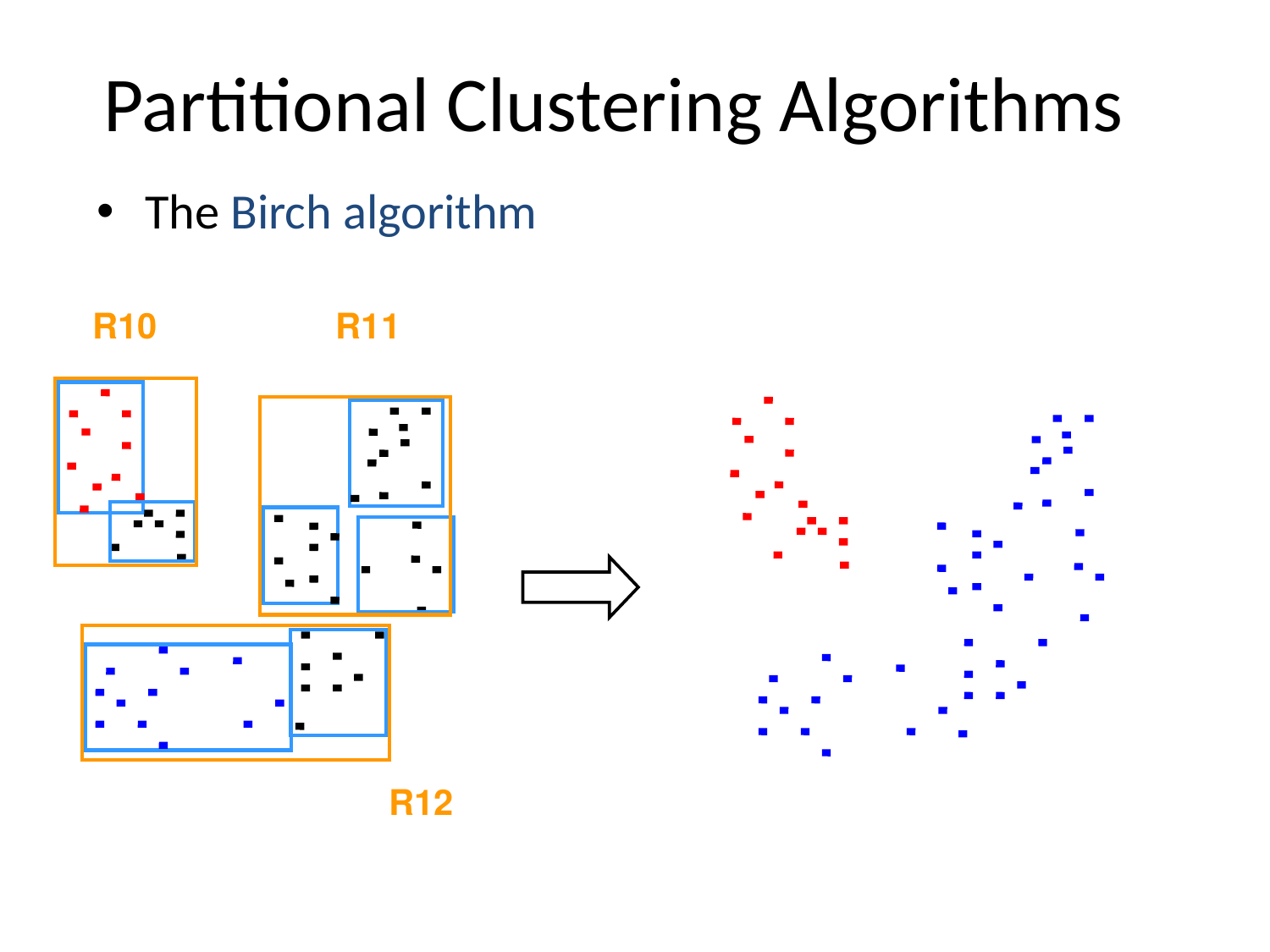

# Partitional Clustering Algorithms
The Birch algorithm
R10
R11

R12